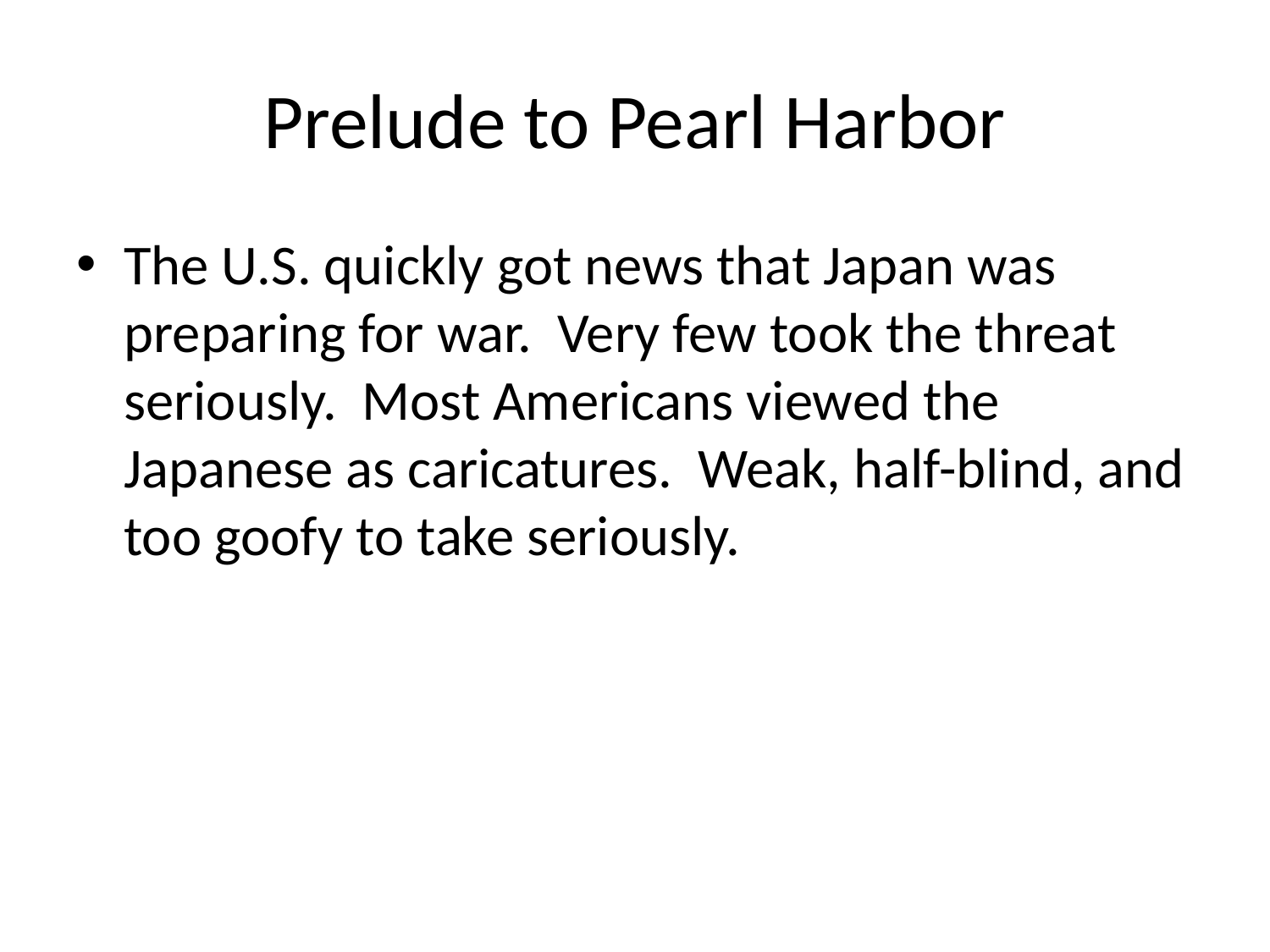

# Prelude to Pearl Harbor
The U.S. quickly got news that Japan was preparing for war.  Very few took the threat seriously.  Most Americans viewed the Japanese as caricatures.  Weak, half-blind, and too goofy to take seriously.